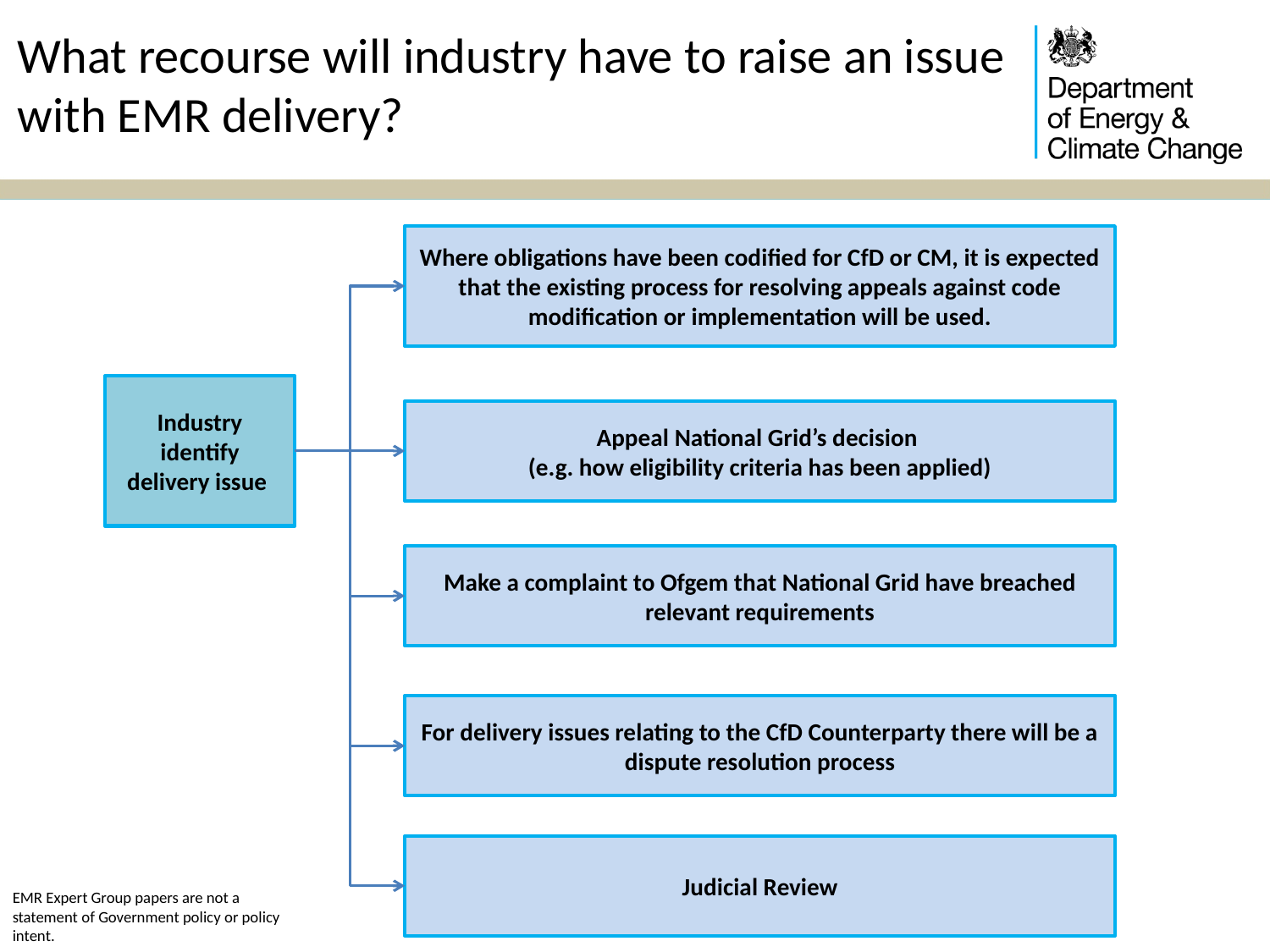

# What recourse will industry have to raise an issue with EMR delivery?
Where obligations have been codified for CfD or CM, it is expected that the existing process for resolving appeals against code modification or implementation will be used.
Industry identify delivery issue
Appeal National Grid’s decision
(e.g. how eligibility criteria has been applied)
Make a complaint to Ofgem that National Grid have breached relevant requirements
For delivery issues relating to the CfD Counterparty there will be a dispute resolution process
Judicial Review
EMR Expert Group papers are not a statement of Government policy or policy intent.